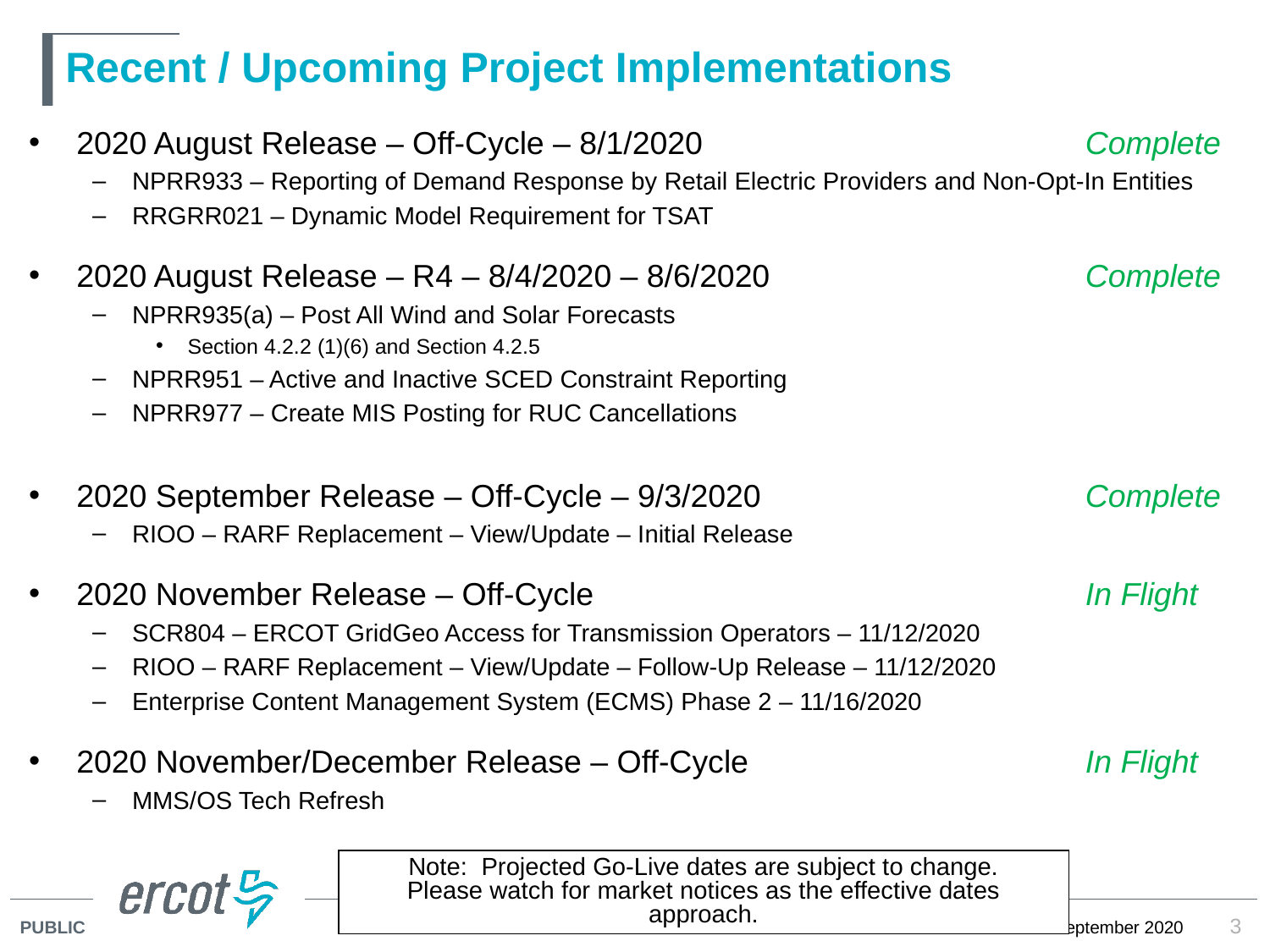

# Recent / Upcoming Project Implementations
2020 August Release – Off-Cycle – 8/1/2020	 Complete
NPRR933 – Reporting of Demand Response by Retail Electric Providers and Non-Opt-In Entities
RRGRR021 – Dynamic Model Requirement for TSAT

2020 August Release – R4 – 8/4/2020 – 8/6/2020	 Complete
NPRR935(a) – Post All Wind and Solar Forecasts
Section 4.2.2 (1)(6) and Section 4.2.5
NPRR951 – Active and Inactive SCED Constraint Reporting
NPRR977 – Create MIS Posting for RUC Cancellations

2020 September Release – Off-Cycle – 9/3/2020	 Complete
RIOO – RARF Replacement – View/Update – Initial Release

2020 November Release – Off-Cycle	 In Flight
SCR804 – ERCOT GridGeo Access for Transmission Operators – 11/12/2020
RIOO – RARF Replacement – View/Update – Follow-Up Release – 11/12/2020
Enterprise Content Management System (ECMS) Phase 2 – 11/16/2020

2020 November/December Release – Off-Cycle	 In Flight
MMS/OS Tech Refresh
Note:  Projected Go-Live dates are subject to change.
Please watch for market notices as the effective dates approach.
3